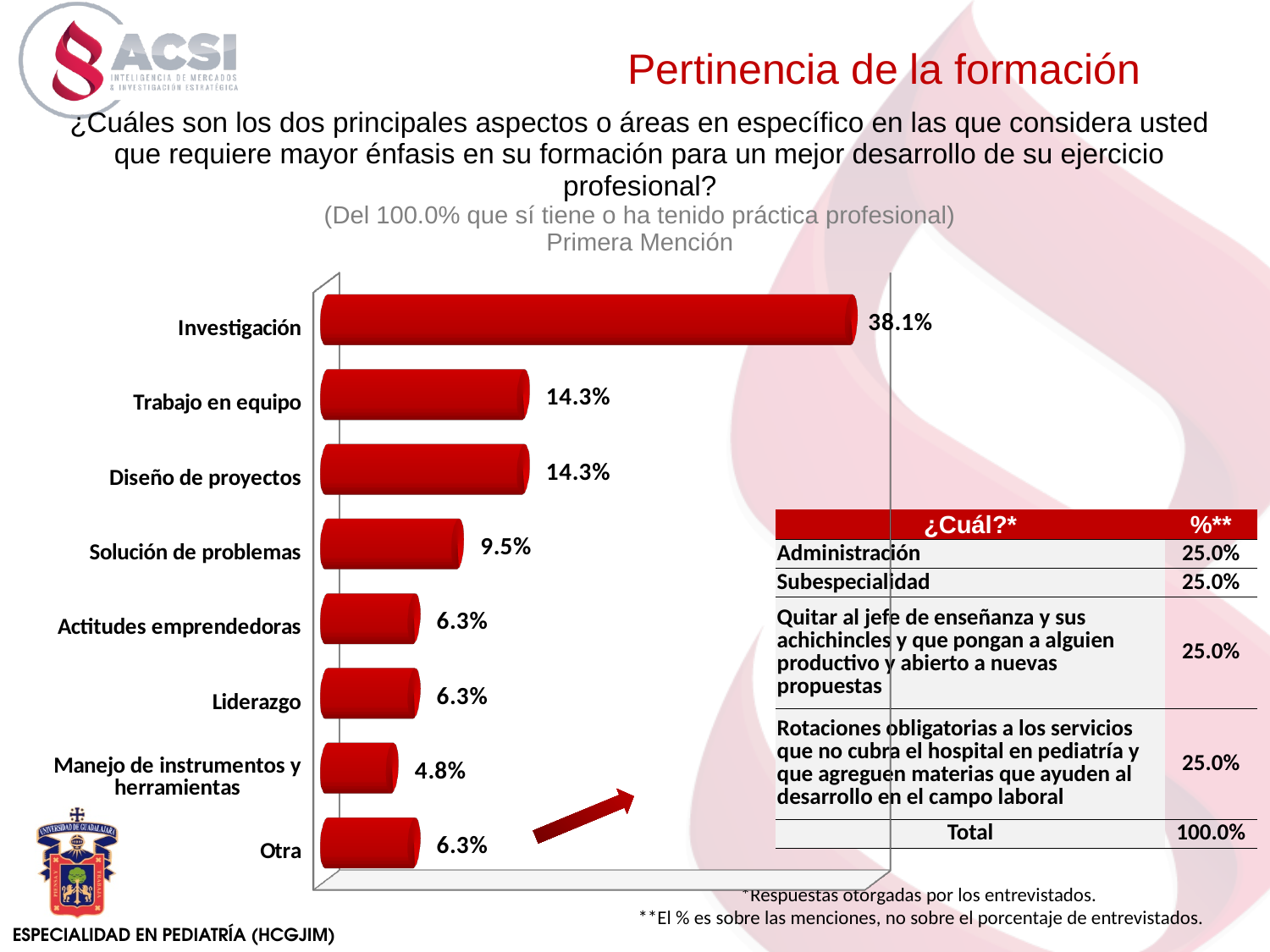

Pertinencia de la formación
¿Cuáles son los dos principales aspectos o áreas en específico en las que considera usted que requiere mayor énfasis en su formación para un mejor desarrollo de su ejercicio profesional?
(Del 100.0% que sí tiene o ha tenido práctica profesional)
Primera Mención

[unsupported chart]

| ¿Cuál?\* | %\*\* |
| --- | --- |
| Administración | 25.0% |
| Subespecialidad | 25.0% |
| Quitar al jefe de enseñanza y sus achichincles y que pongan a alguien productivo y abierto a nuevas propuestas | 25.0% |
| Rotaciones obligatorias a los servicios que no cubra el hospital en pediatría y que agreguen materias que ayuden al desarrollo en el campo laboral | 25.0% |
| Total | 100.0% |

*Respuestas otorgadas por los entrevistados.
**El % es sobre las menciones, no sobre el porcentaje de entrevistados.